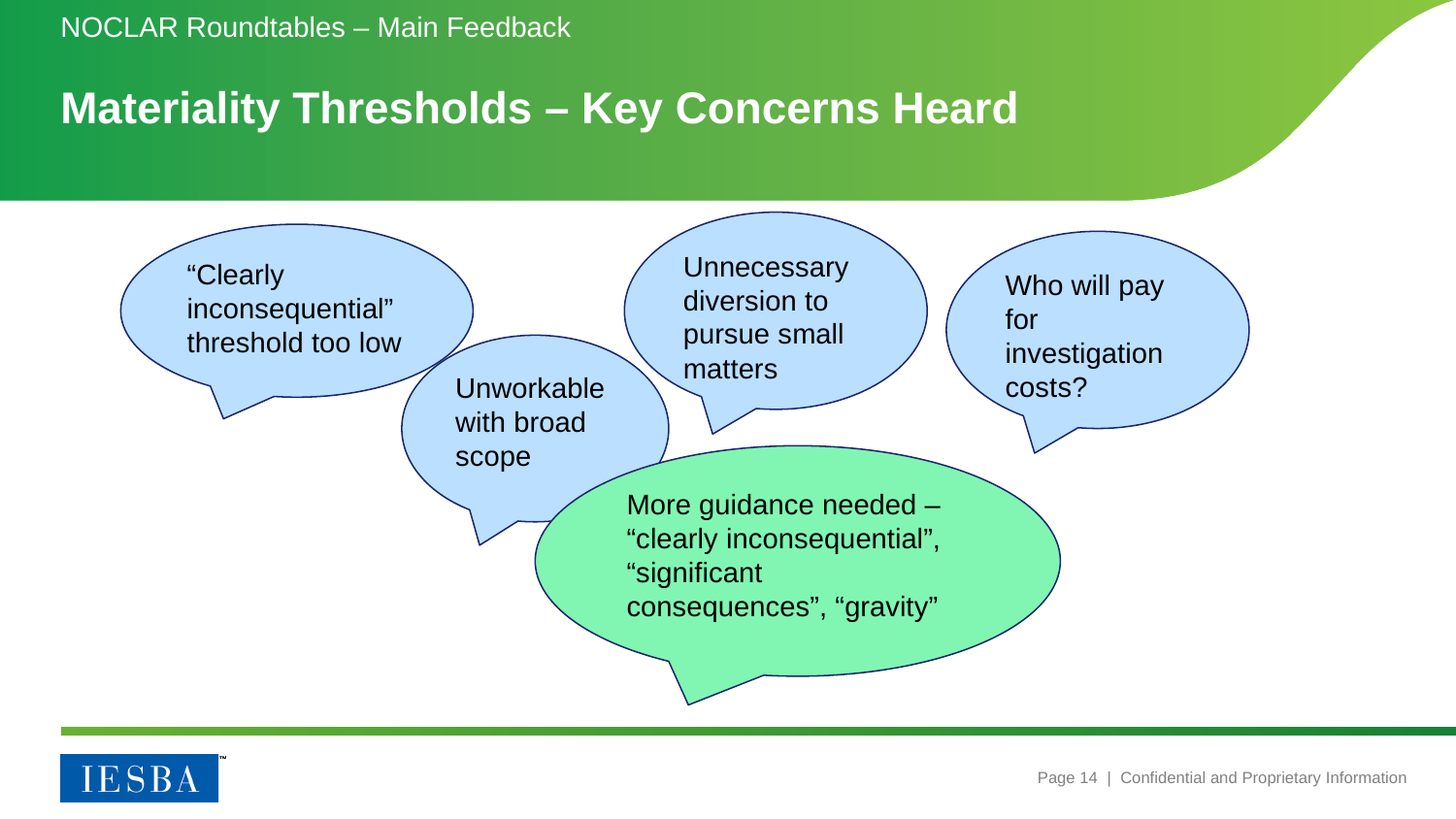

NOCLAR Roundtables – Main Feedback
# Materiality Thresholds – Key Concerns Heard
Unnecessary diversion to pursue small matters
“Clearly inconsequential” threshold too low
Who will pay for investigation costs?
Unworkable with broad scope
More guidance needed – “clearly inconsequential”, “significant consequences”, “gravity”